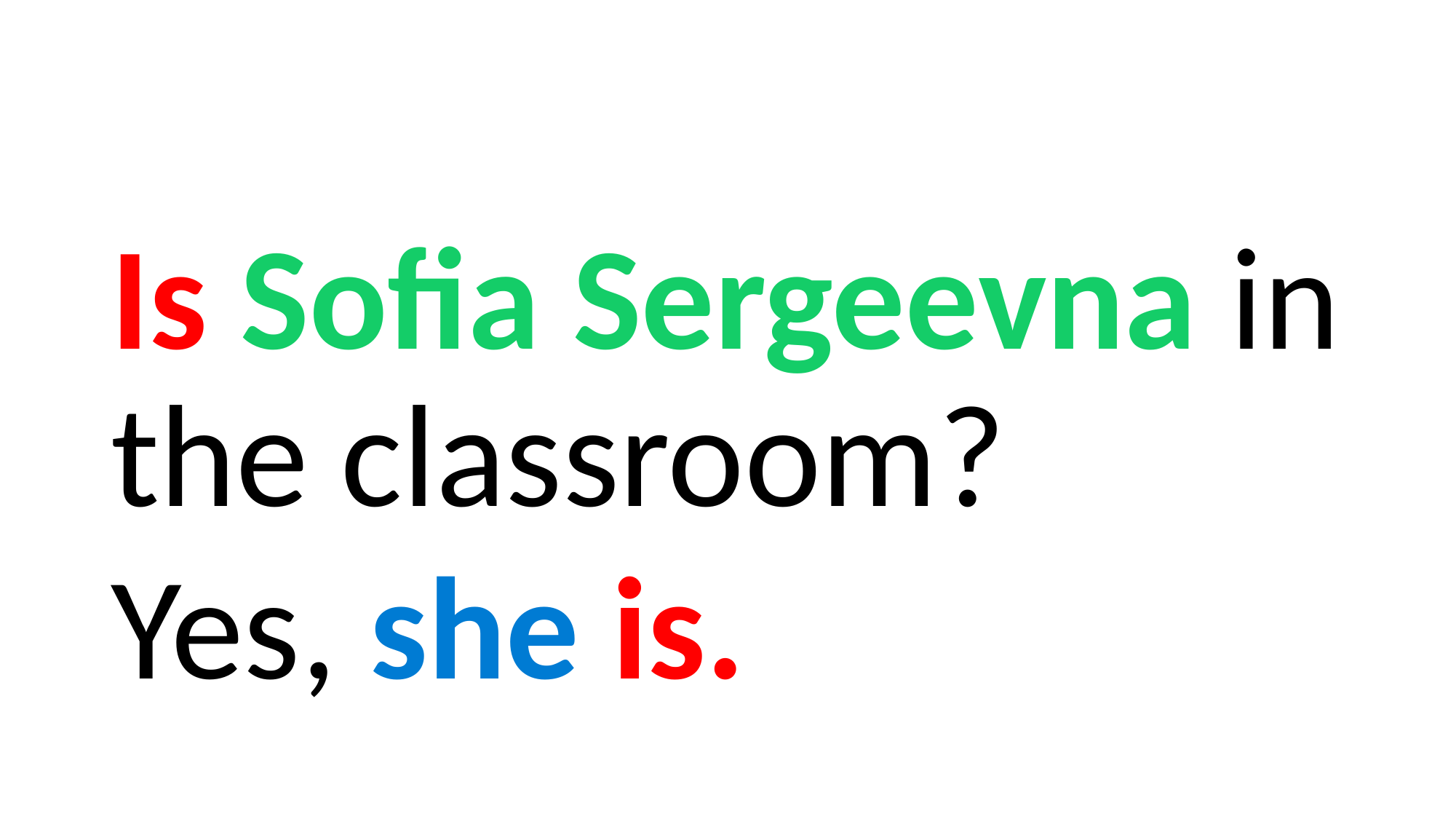

#
Is Sofia Sergeevna in the classroom?
Yes, she is.